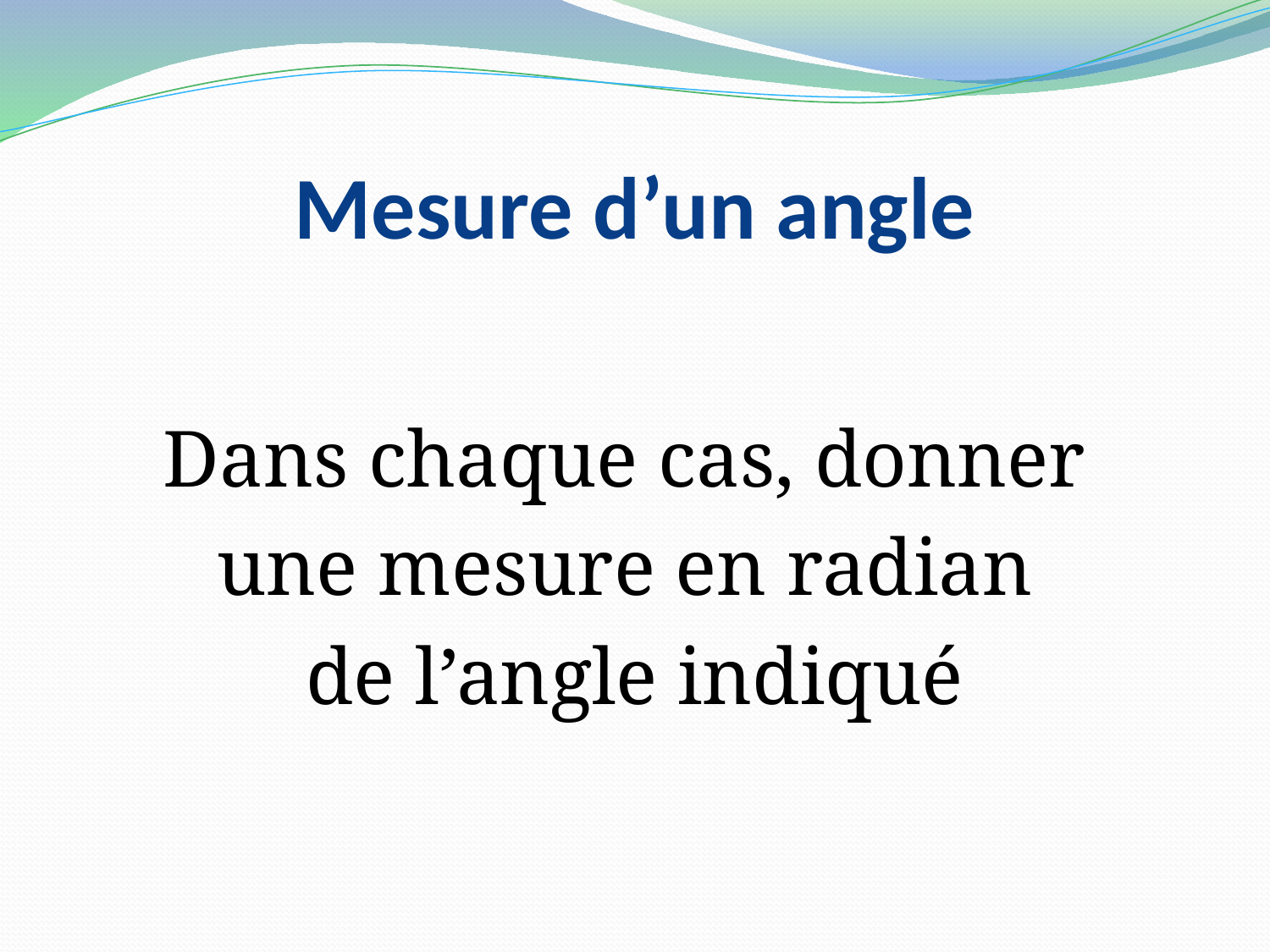

# Mesure d’un angle

Dans chaque cas, donner
une mesure en radian
de l’angle indiqué